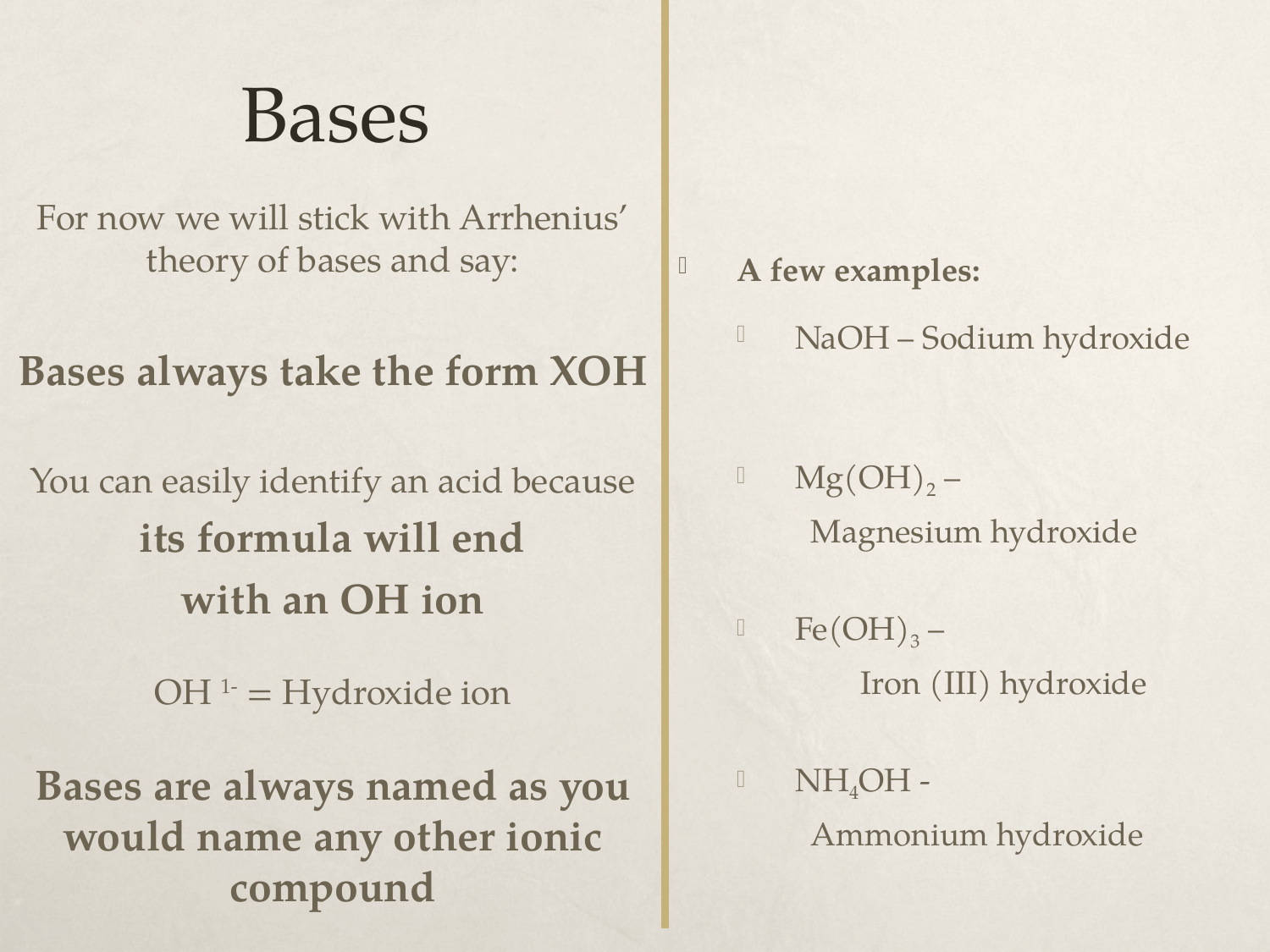

# Bases
For now we will stick with Arrhenius’ theory of bases and say:

Bases always take the form XOH

You can easily identify an acid because
 its formula will end
with an OH ion

OH 1- = Hydroxide ion

Bases are always named as you would name any other ionic compound
A few examples:
NaOH – Sodium hydroxide

Mg(OH)2 –
	         Magnesium hydroxide

Fe(OH)3 –
	               Iron (III) hydroxide

NH4OH -
	         Ammonium hydroxide